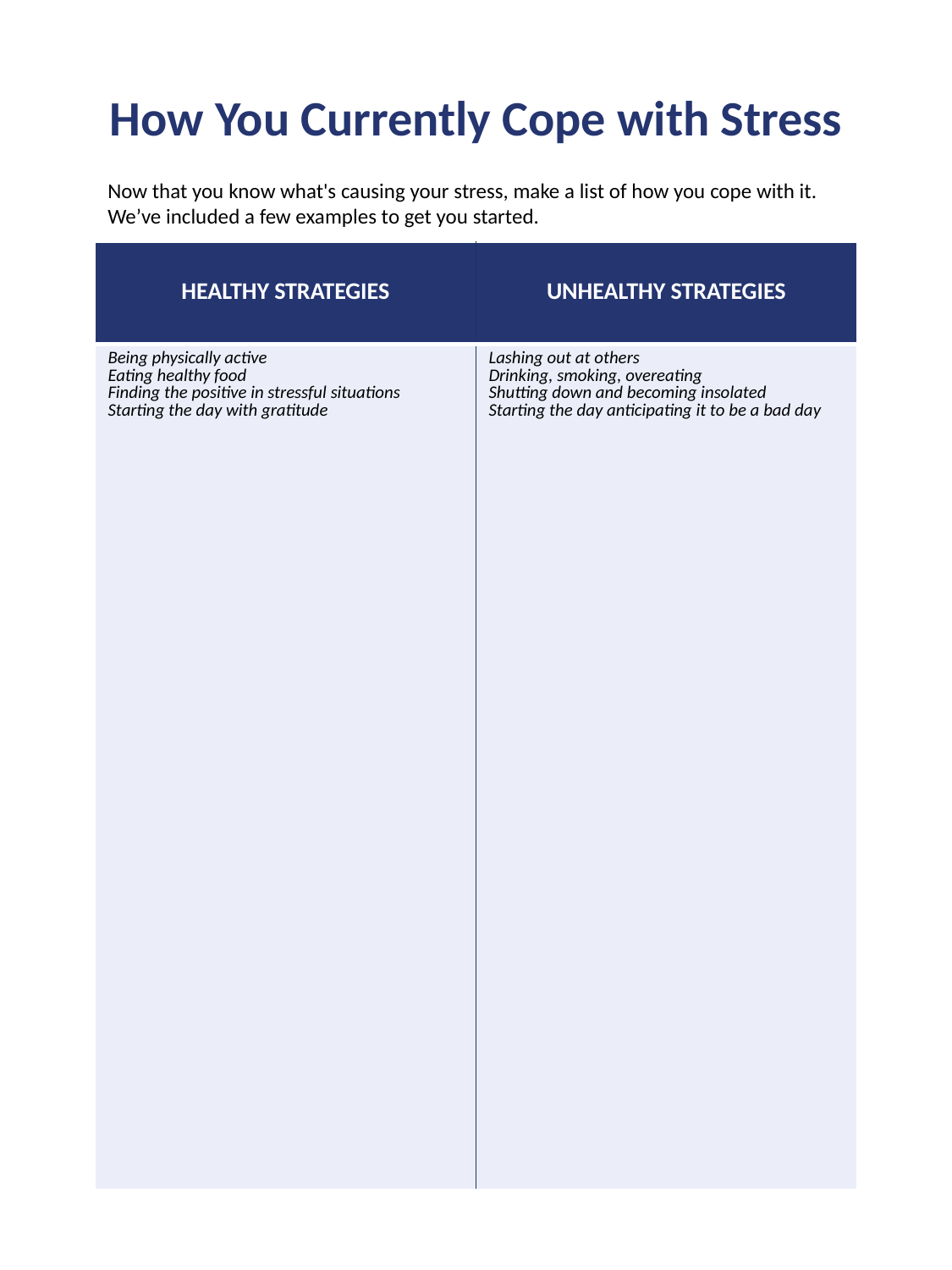

How You Currently Cope with Stress
Now that you know what's causing your stress, make a list of how you cope with it. We’ve included a few examples to get you started.
| HEALTHY STRATEGIES | UNHEALTHY STRATEGIES |
| --- | --- |
| Being physically active Eating healthy food Finding the positive in stressful situations Starting the day with gratitude | Lashing out at others Drinking, smoking, overeating Shutting down and becoming insolated Starting the day anticipating it to be a bad day |